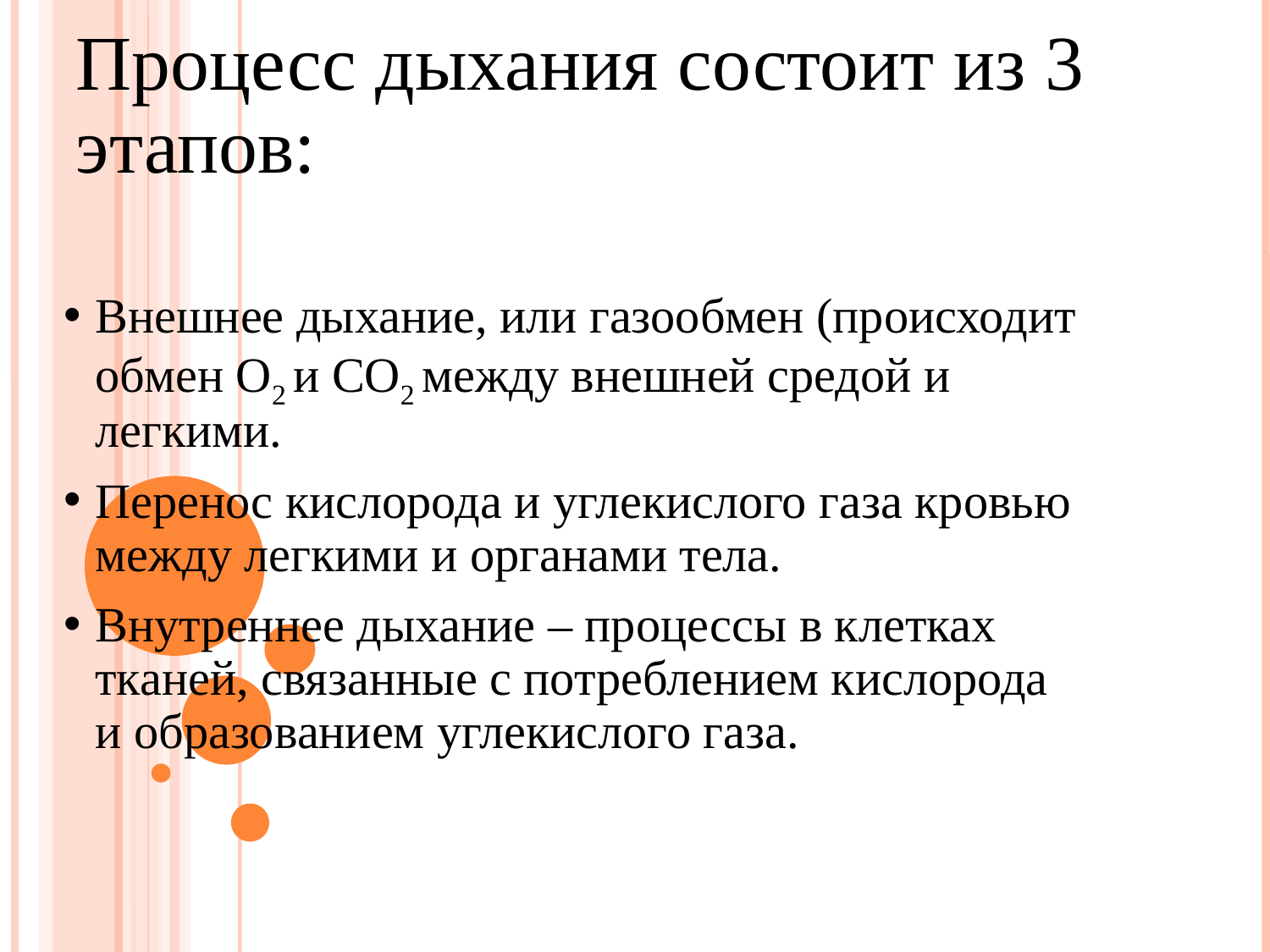

# Процесс дыхания состоит из 3 этапов:
Внешнее дыхание, или газообмен (происходит обмен О2 и СО2 между внешней средой и  легкими.
Перенос кислорода и углекислого газа кровью между легкими и органами тела.
Внутреннее дыхание – процессы в клетках тканей, связанные с потреблением кислорода   и образованием углекислого газа.